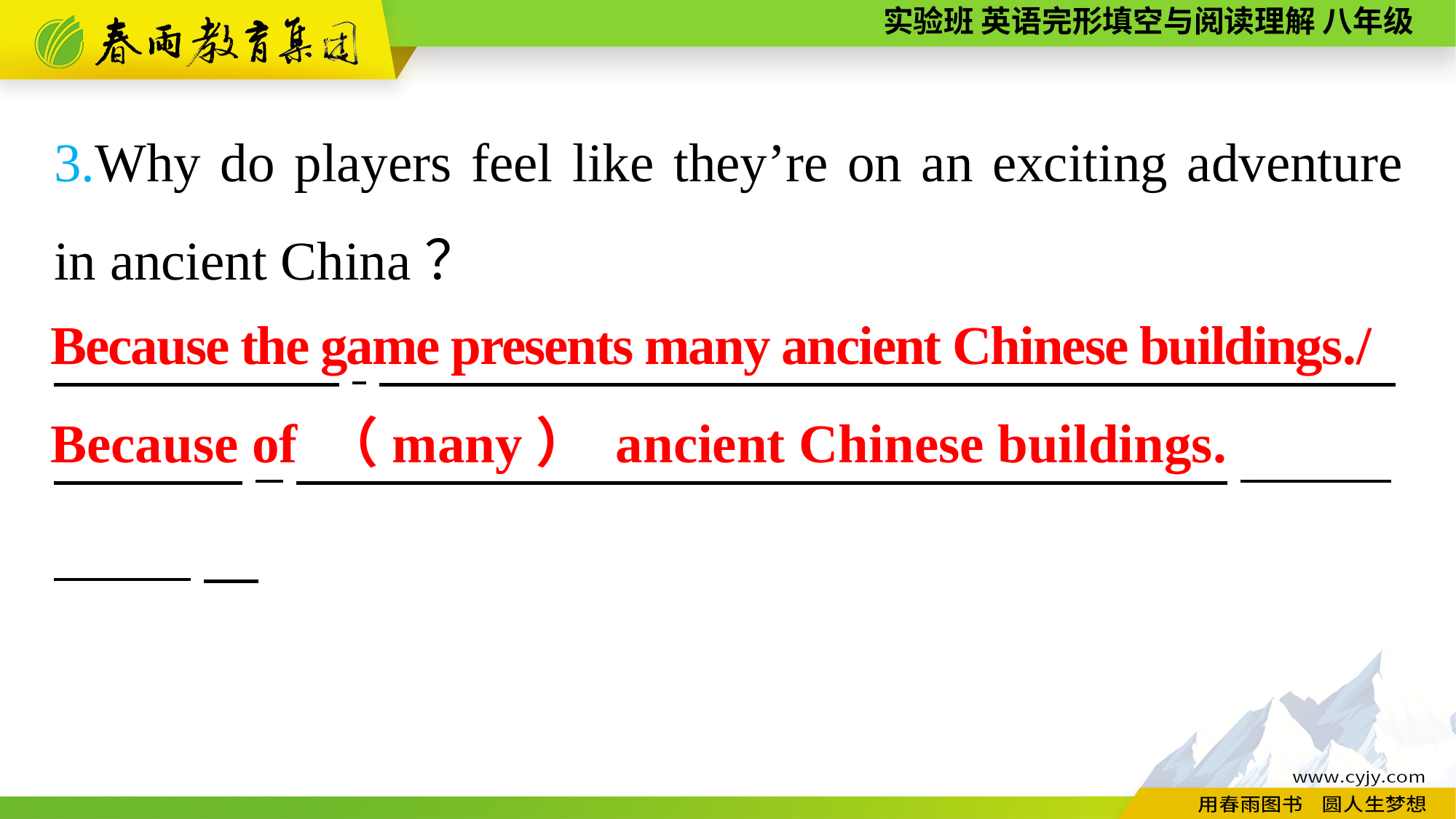

3.Why do players feel like they’re on an exciting adventure in ancient China？
　　　　　 ,　　　　　                                                                         　, 　　　　　                                                      .
Because the game presents many ancient Chinese buildings./
Because of （many） ancient Chinese buildings.